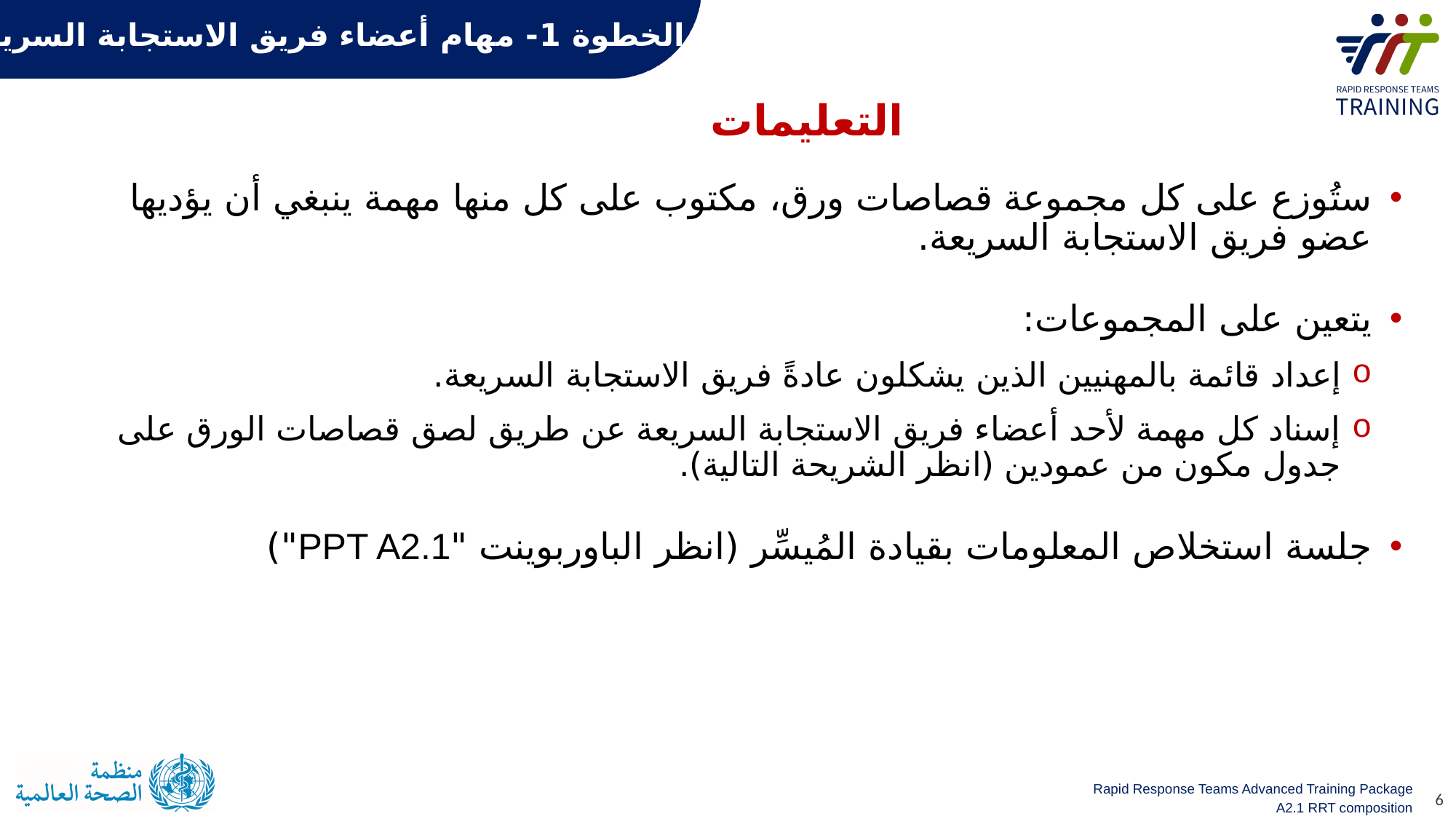

# الخطوة 1- مهام أعضاء فريق الاستجابة السريعة
التعليمات
ستُوزع على كل مجموعة قصاصات ورق، مكتوب على كل منها مهمة ينبغي أن يؤديها عضو فريق الاستجابة السريعة.

يتعين على المجموعات:
إعداد قائمة بالمهنيين الذين يشكلون عادةً فريق الاستجابة السريعة.
إسناد كل مهمة لأحد أعضاء فريق الاستجابة السريعة عن طريق لصق قصاصات الورق على جدول مكون من عمودين (انظر الشريحة التالية).

جلسة استخلاص المعلومات بقيادة المُيسِّر (انظر الباوربوينت "PPT A2.1")
6